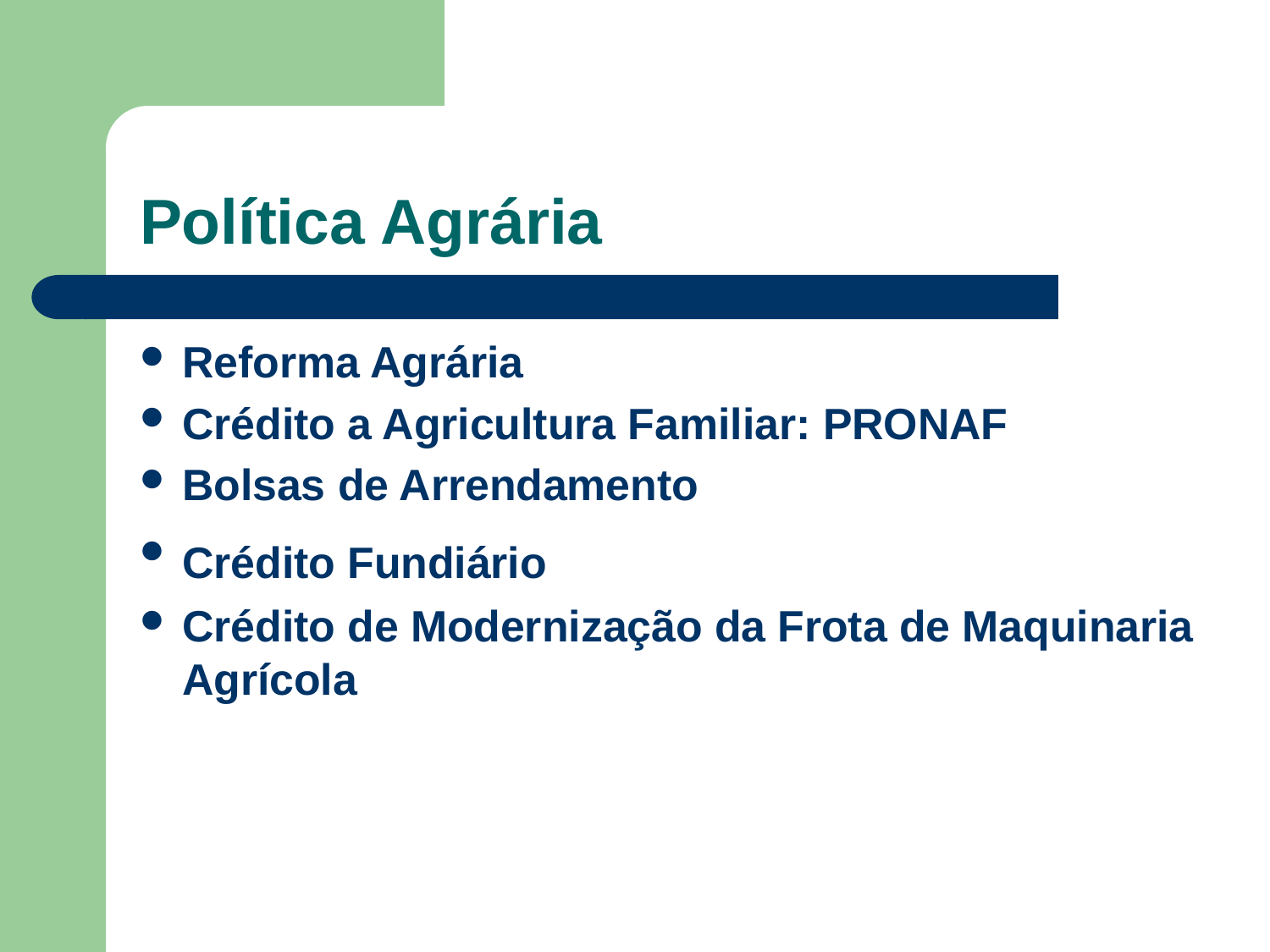

Política Agrária
Reforma Agrária
Crédito a Agricultura Familiar: PRONAF
Bolsas de Arrendamento
Crédito Fundiário
Crédito de Modernização da Frota de Maquinaria Agrícola